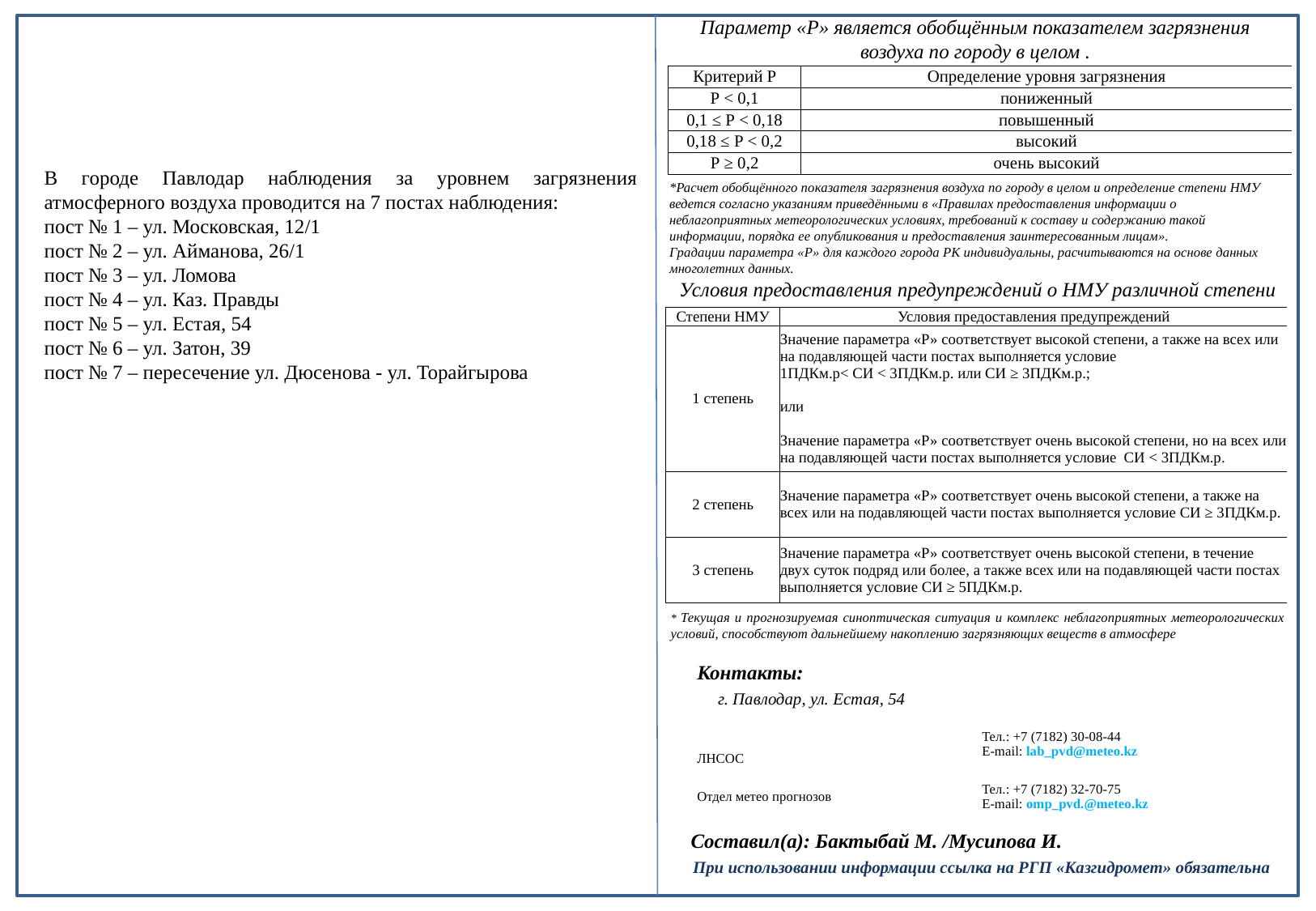

Параметр «Р» является обобщённым показателем загрязнения воздуха по городу в целом .

| Критерий Р | Определение уровня загрязнения |
| --- | --- |
| Р < 0,1 | пониженный |
| 0,1 ≤ Р < 0,18 | повышенный |
| 0,18 ≤ Р < 0,2 | высокий |
| Р ≥ 0,2 | очень высокий |
В городе Павлодар наблюдения за уровнем загрязнения атмосферного воздуха проводится на 7 постах наблюдения:
пост № 1 – ул. Московская, 12/1
пост № 2 – ул. Айманова, 26/1
пост № 3 – ул. Ломова
пост № 4 – ул. Каз. Правды
пост № 5 – ул. Естая, 54
пост № 6 – ул. Затон, 39
пост № 7 – пересечение ул. Дюсенова - ул. Торайгырова

*Расчет обобщённого показателя загрязнения воздуха по городу в целом и определение степени НМУ ведется согласно указаниям приведёнными в «Правилах предоставления информации о неблагоприятных метеорологических условиях, требований к составу и содержанию такой информации, порядка ее опубликования и предоставления заинтересованным лицам».
Градации параметра «Р» для каждого города РК индивидуальны, расчитываются на основе данных многолетних данных.
Условия предоставления предупреждений о НМУ различной степени
| Степени НМУ | Условия предоставления предупреждений |
| --- | --- |
| 1 степень | Значение параметра «Р» соответствует высокой степени, а также на всех или на подавляющей части постах выполняется условие 1ПДКм.р< СИ < 3ПДКм.р. или СИ ≥ 3ПДКм.р.; или Значение параметра «Р» соответствует очень высокой степени, но на всех или на подавляющей части постах выполняется условие СИ < 3ПДКм.р. |
| 2 степень | Значение параметра «Р» соответствует очень высокой степени, а также на всех или на подавляющей части постах выполняется условие СИ ≥ 3ПДКм.р. |
| 3 степень | Значение параметра «Р» соответствует очень высокой степени, в течение двух суток подряд или более, а также всех или на подавляющей части постах выполняется условие СИ ≥ 5ПДКм.р. |

Контакты:

г. Павлодар, ул. Естая, 54
| ЛНСОС | Тел.: +7 (7182) 30-08-44 E-mail: lab\_pvd@meteo.kz |
| --- | --- |
| Отдел метео прогнозов | Тел.: +7 (7182) 32-70-75 E-mail: omp\_pvd.@meteo.kz |
* Текущая и прогнозируемая синоптическая ситуация и комплекс неблагоприятных метеорологических условий, способствуют дальнейшему накоплению загрязняющих веществ в атмосфере
  Составил(а): Бактыбай М. /Мусипова И.
При использовании информации ссылка на РГП «Казгидромет» обязательна